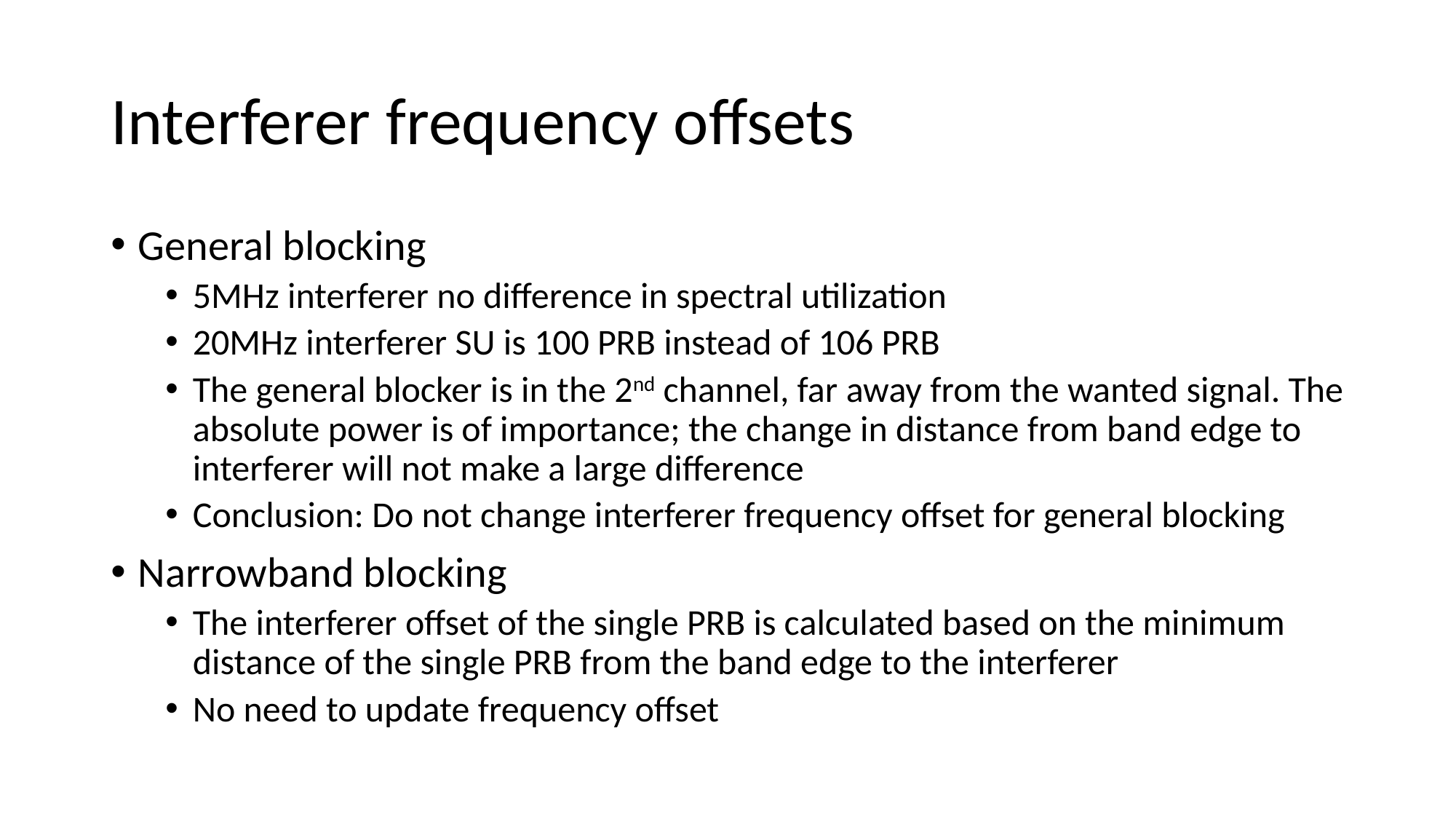

# Interferer frequency offsets
General blocking
5MHz interferer no difference in spectral utilization
20MHz interferer SU is 100 PRB instead of 106 PRB
The general blocker is in the 2nd channel, far away from the wanted signal. The absolute power is of importance; the change in distance from band edge to interferer will not make a large difference
Conclusion: Do not change interferer frequency offset for general blocking
Narrowband blocking
The interferer offset of the single PRB is calculated based on the minimum distance of the single PRB from the band edge to the interferer
No need to update frequency offset